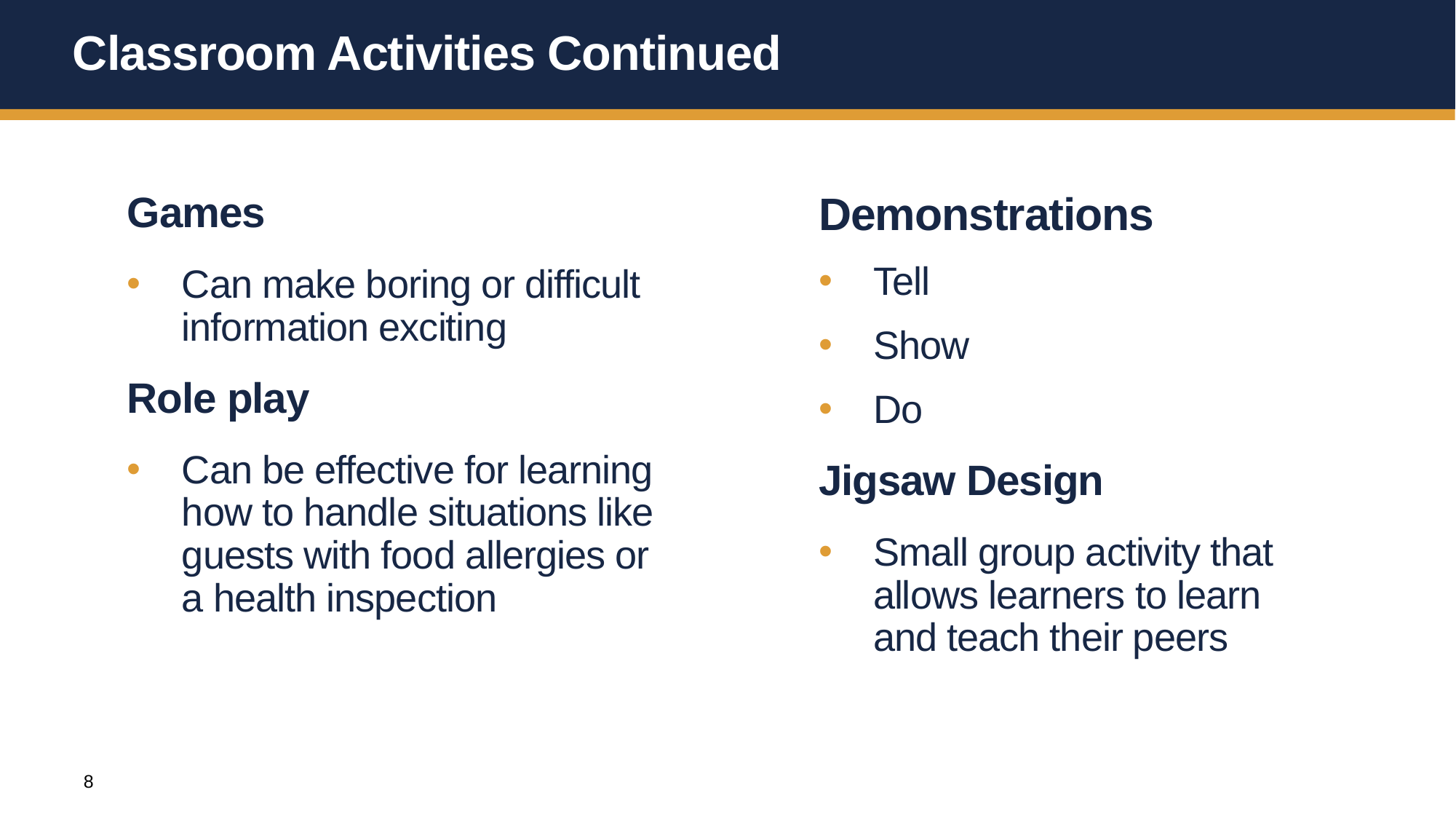

# Classroom Activities Continued
Games
Can make boring or difficult information exciting
Role play
Can be effective for learning how to handle situations like guests with food allergies or a health inspection

Demonstrations
Tell
Show
Do
Jigsaw Design
Small group activity that allows learners to learn and teach their peers
8